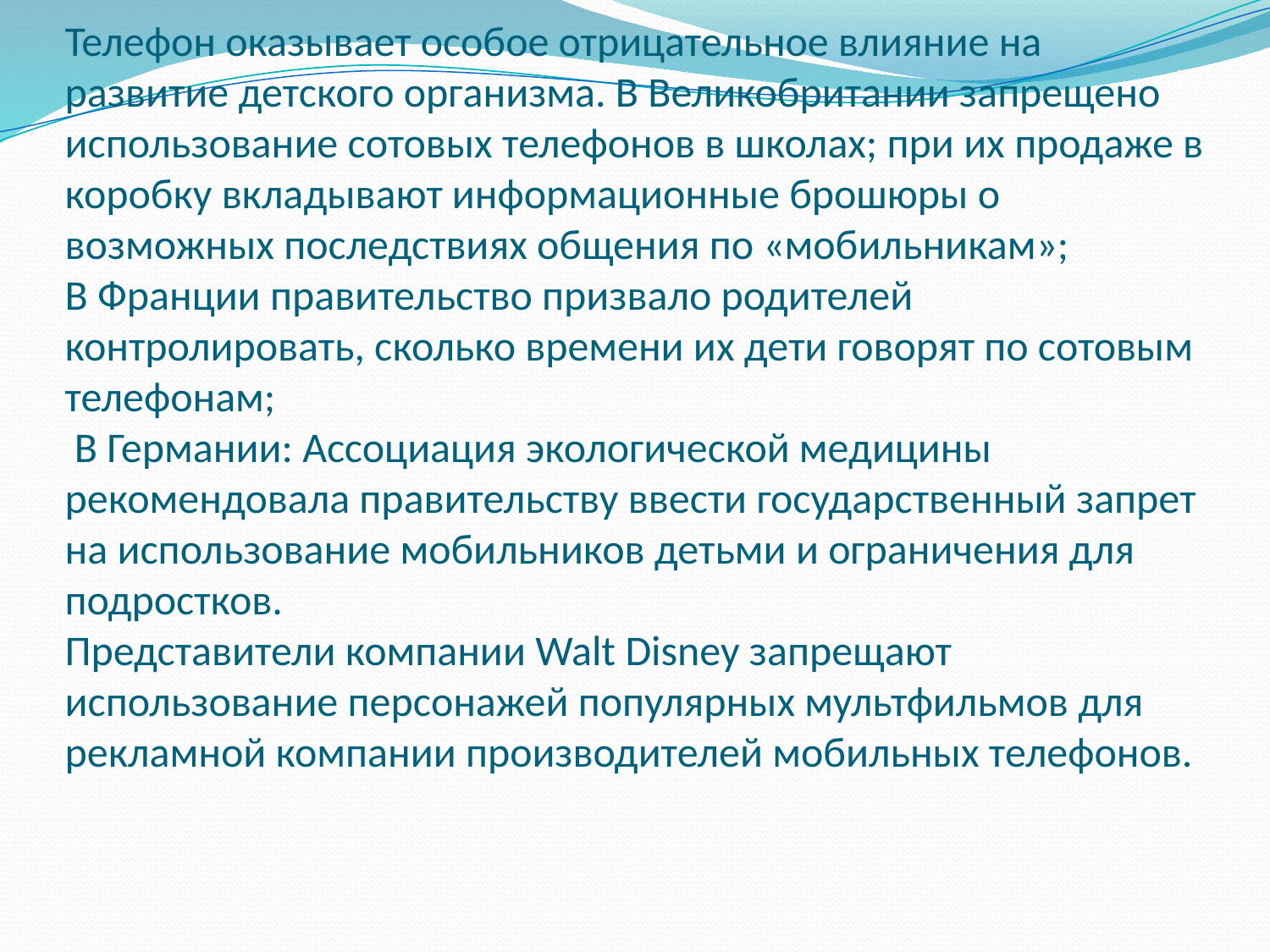

# Телефон оказывает особое отрицательное влияние на развитие детского организма. В Великобритании запрещено использование сотовых телефонов в школах; при их продаже в коробку вкладывают информационные брошюры о возможных последствиях общения по «мобильникам»; В Франции правительство призвало родителей контролировать, сколько времени их дети говорят по сотовым телефонам; В Германии: Ассоциация экологической медицины рекомендовала правительству ввести государственный запрет на использование мобильников детьми и ограничения для подростков. Представители компании Walt Disney запрещают использование персонажей популярных мультфильмов для рекламной компании производителей мобильных телефонов.